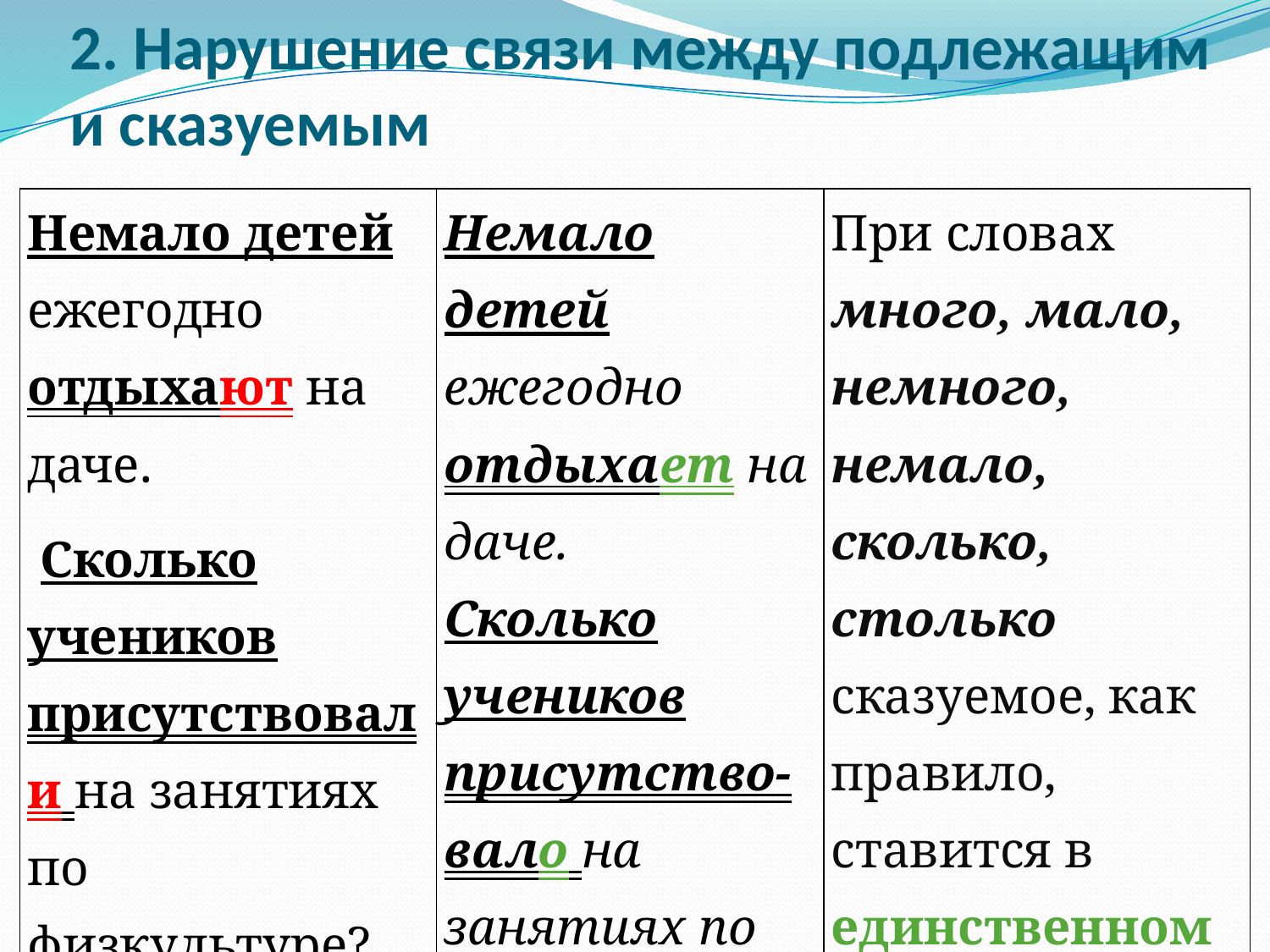

# 2. Нарушение связи между подлежащим и сказуемым
| Немало детей ежегодно отдыхают на даче. Сколько учеников присутствовали на занятиях по физкультуре? | Немало детей ежегодно отдыхает на даче. Сколько учеников присутство-вало на занятиях по физкультуре? | При словах много, мало, немного, немало, сколько, столько сказуемое, как правило, ставится в единственном числе. |
| --- | --- | --- |